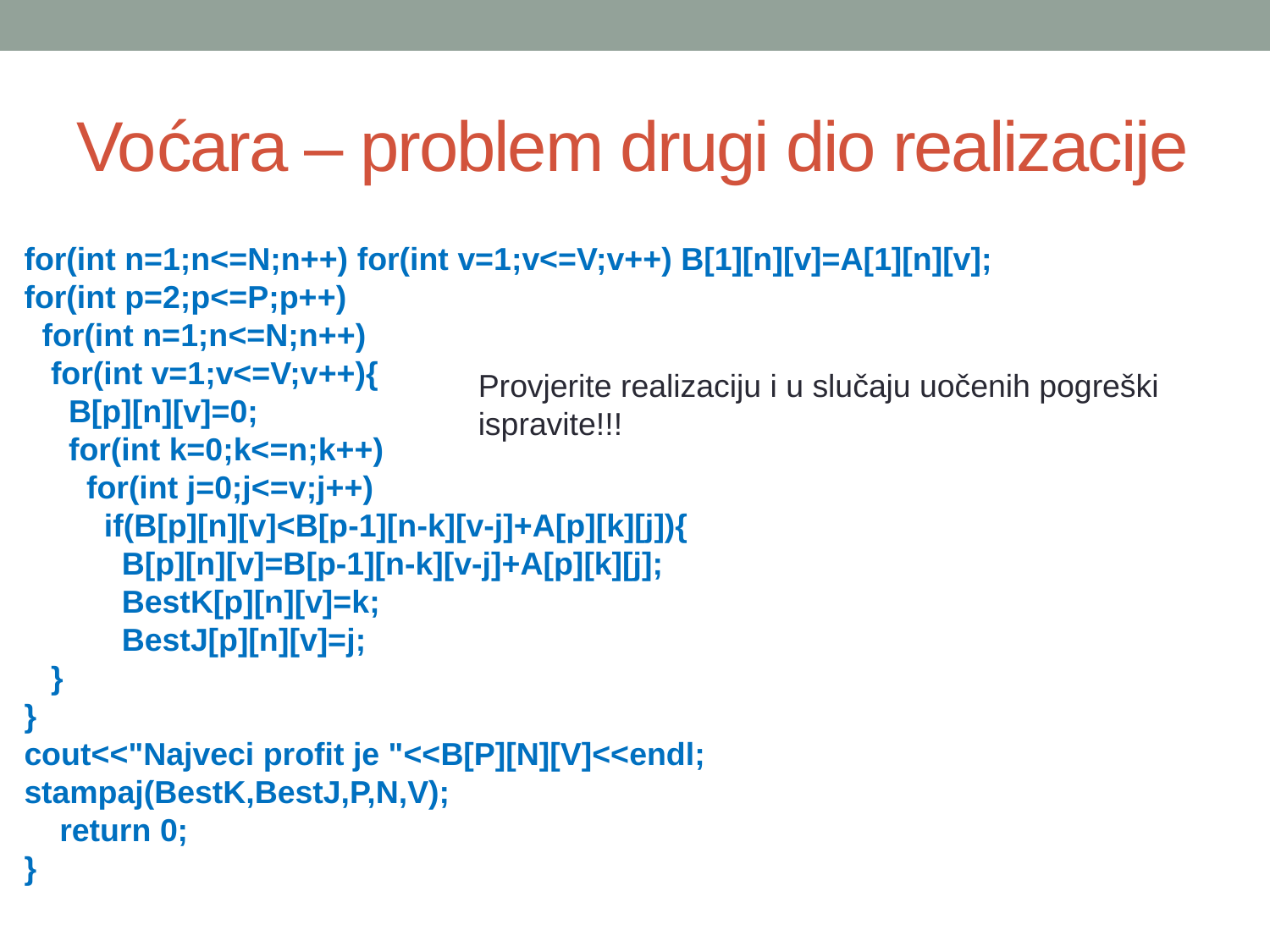

# Voćara – problem drugi dio realizacije

for(int n=1;n<=N;n++) for(int v=1;v<=V;v++) B[1][n][v]=A[1][n][v];
for(int p=2;p<=P;p++)
  for(int n=1;n<=N;n++)
   for(int v=1;v<=V;v++){
     B[p][n][v]=0;
     for(int k=0;k<=n;k++)
       for(int j=0;j<=v;j++)
         if(B[p][n][v]<B[p-1][n-k][v-j]+A[p][k][j]){
           B[p][n][v]=B[p-1][n-k][v-j]+A[p][k][j];
           BestK[p][n][v]=k;
           BestJ[p][n][v]=j;
   }
}
cout<<"Najveci profit je "<<B[P][N][V]<<endl;
stampaj(BestK,BestJ,P,N,V);
    return 0;
}
Provjerite realizaciju i u slučaju uočenih pogreški ispravite!!!